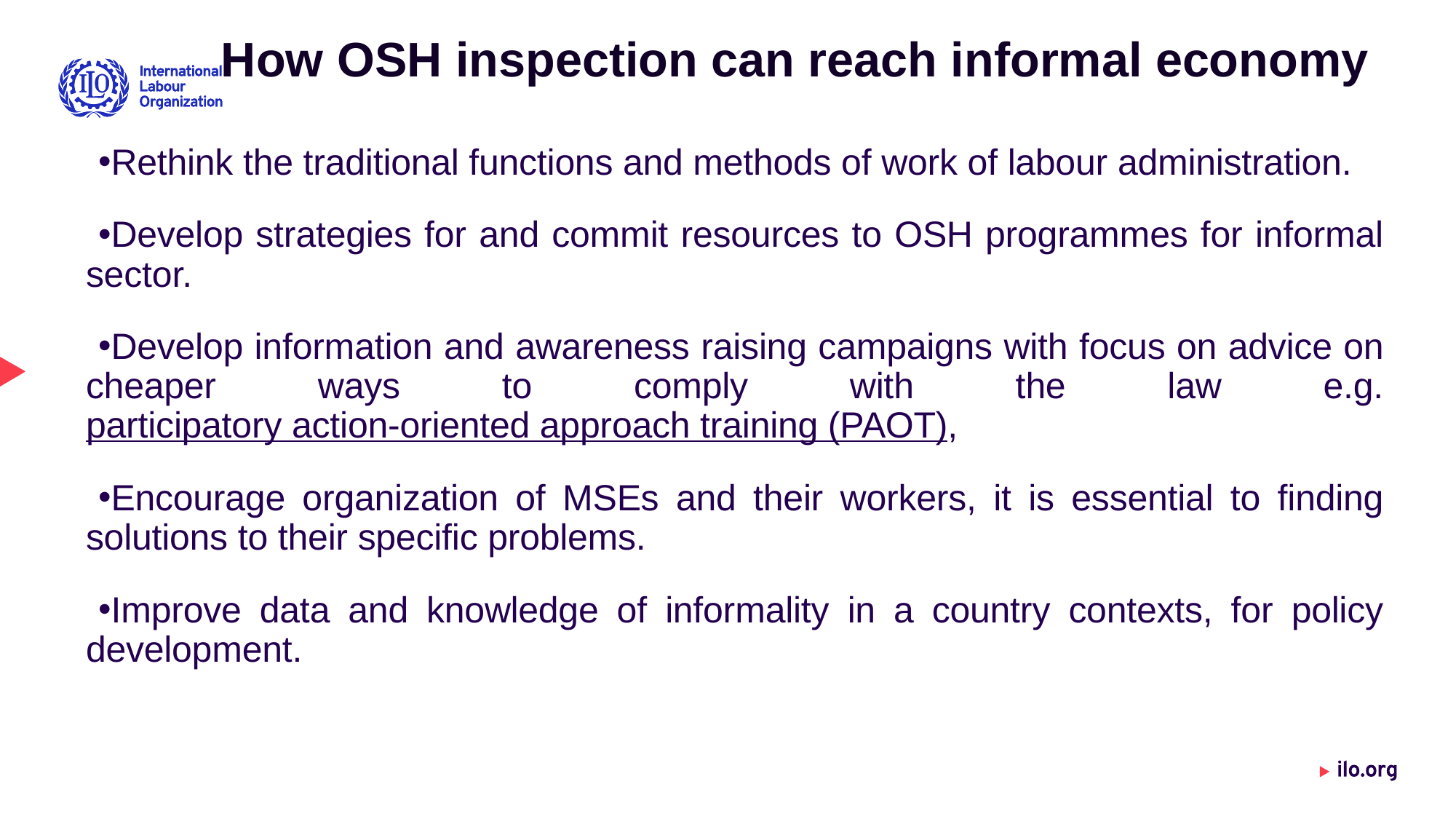

# How OSH inspection can reach informal economy
Rethink the traditional functions and methods of work of labour administration.
Develop strategies for and commit resources to OSH programmes for informal sector.
Develop information and awareness raising campaigns with focus on advice on cheaper ways to comply with the law e.g. participatory action-oriented approach training (PAOT),
Encourage organization of MSEs and their workers, it is essential to finding solutions to their specific problems.
Improve data and knowledge of informality in a country contexts, for policy development.